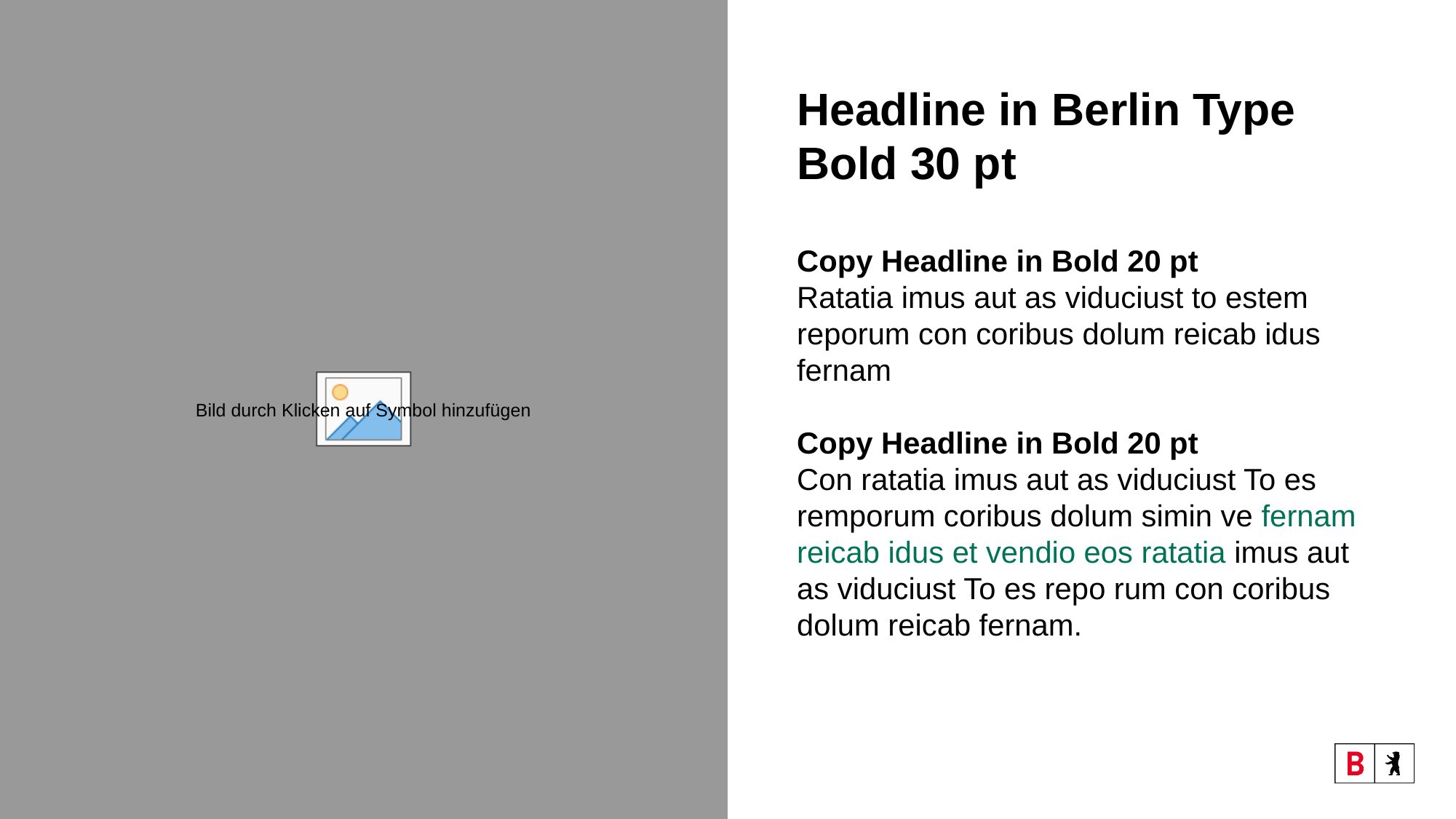

# Headline in Berlin Type Bold 30 pt
Copy Headline in Bold 20 pt
Ratatia imus aut as viduciust to estem reporum con coribus dolum reicab idus fernam

Copy Headline in Bold 20 pt
Con ratatia imus aut as viduciust To es remporum coribus dolum simin ve fernam reicab idus et vendio eos ratatia imus aut as viduciust To es repo rum con coribus dolum reicab fernam.